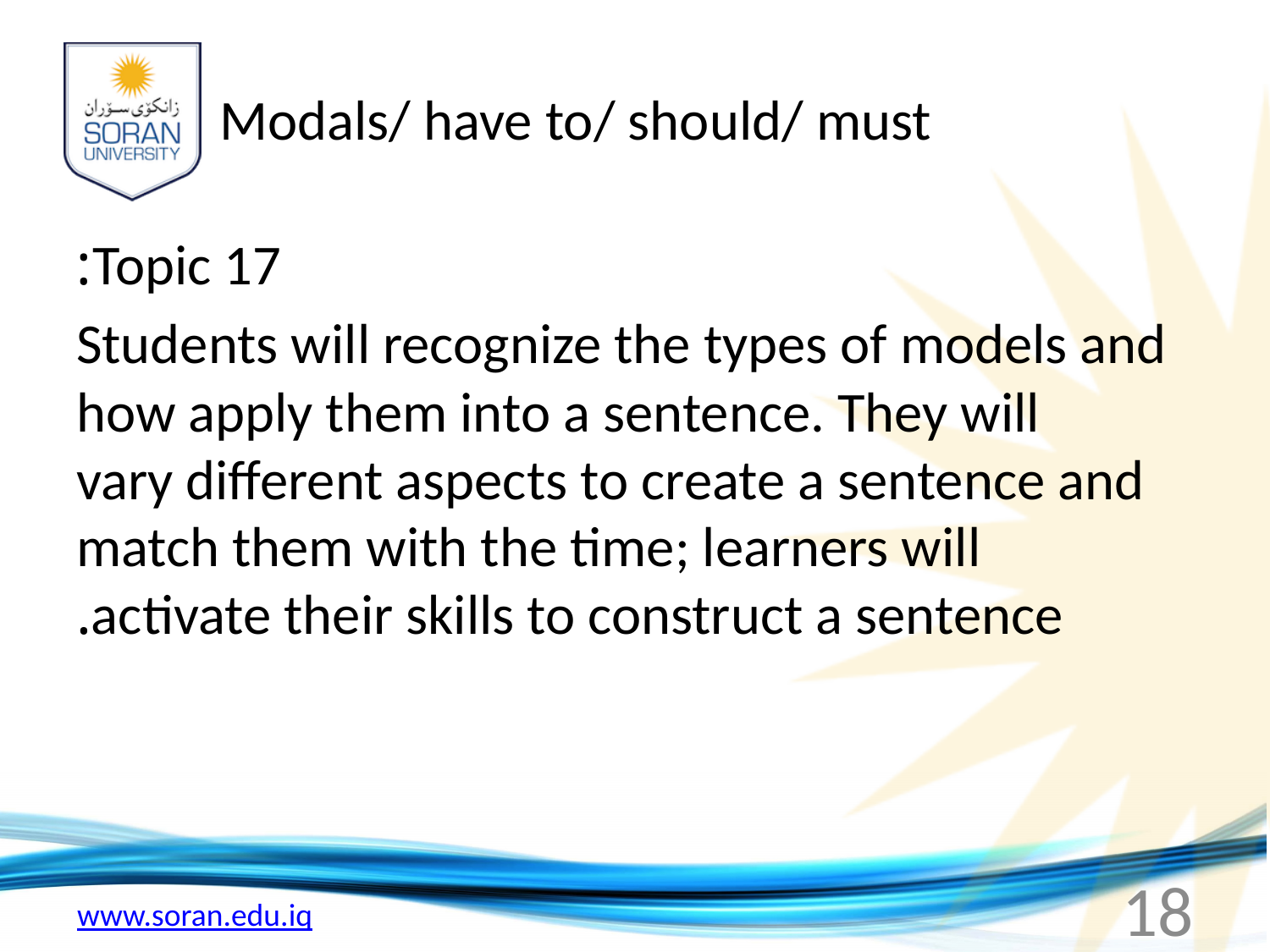

# Modals/ have to/ should/ must
Topic 17:
Students will recognize the types of models and how apply them into a sentence. They will vary different aspects to create a sentence and match them with the time; learners will activate their skills to construct a sentence.
18